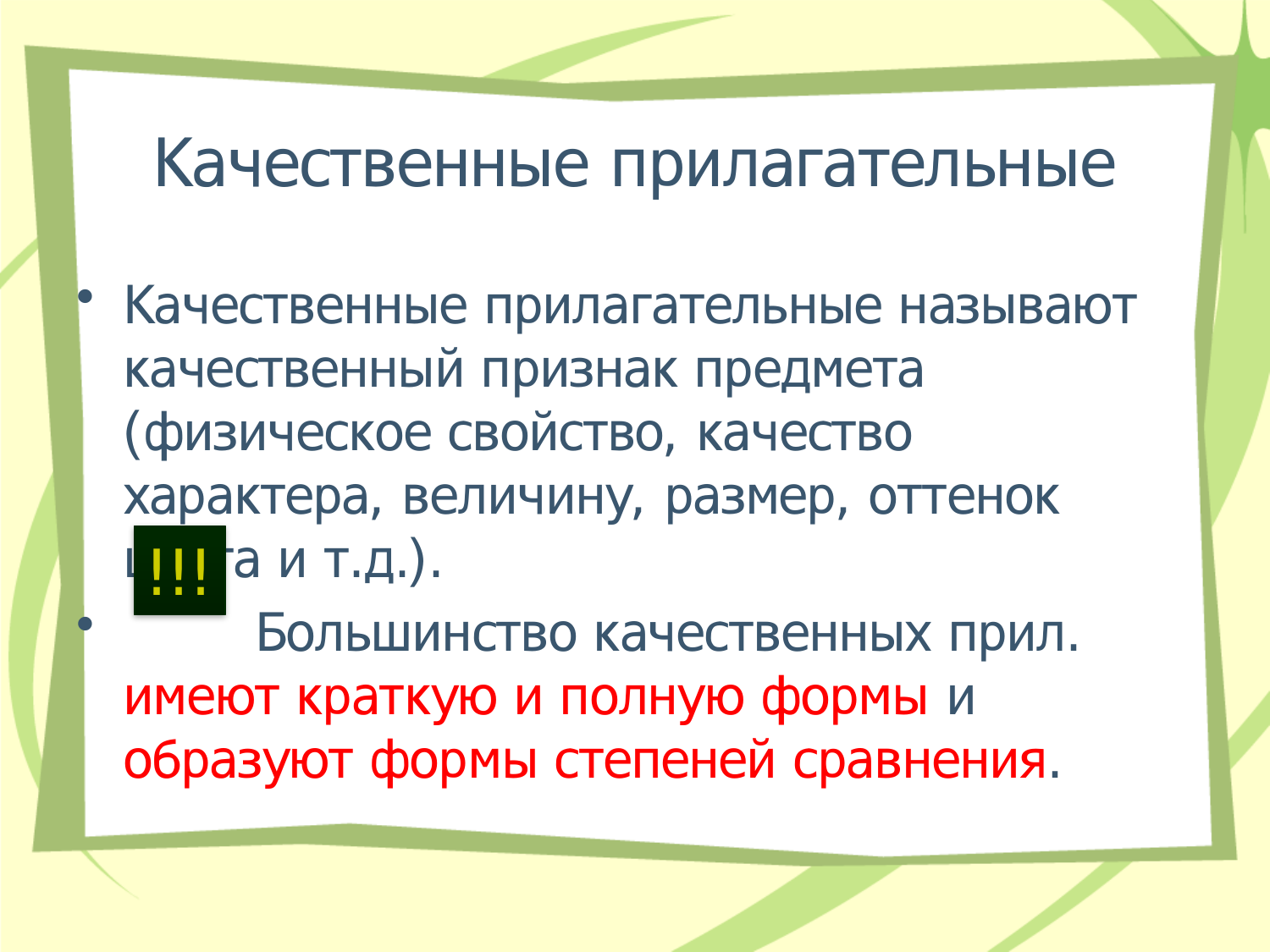

# Качественные прилагательные
Качественные прилагательные называют качественный признак предмета (физическое свойство, качество характера, величину, размер, оттенок цвета и т.д.).
        Большинство качественных прил. имеют краткую и полную формы и образуют формы степеней сравнения.
!!!